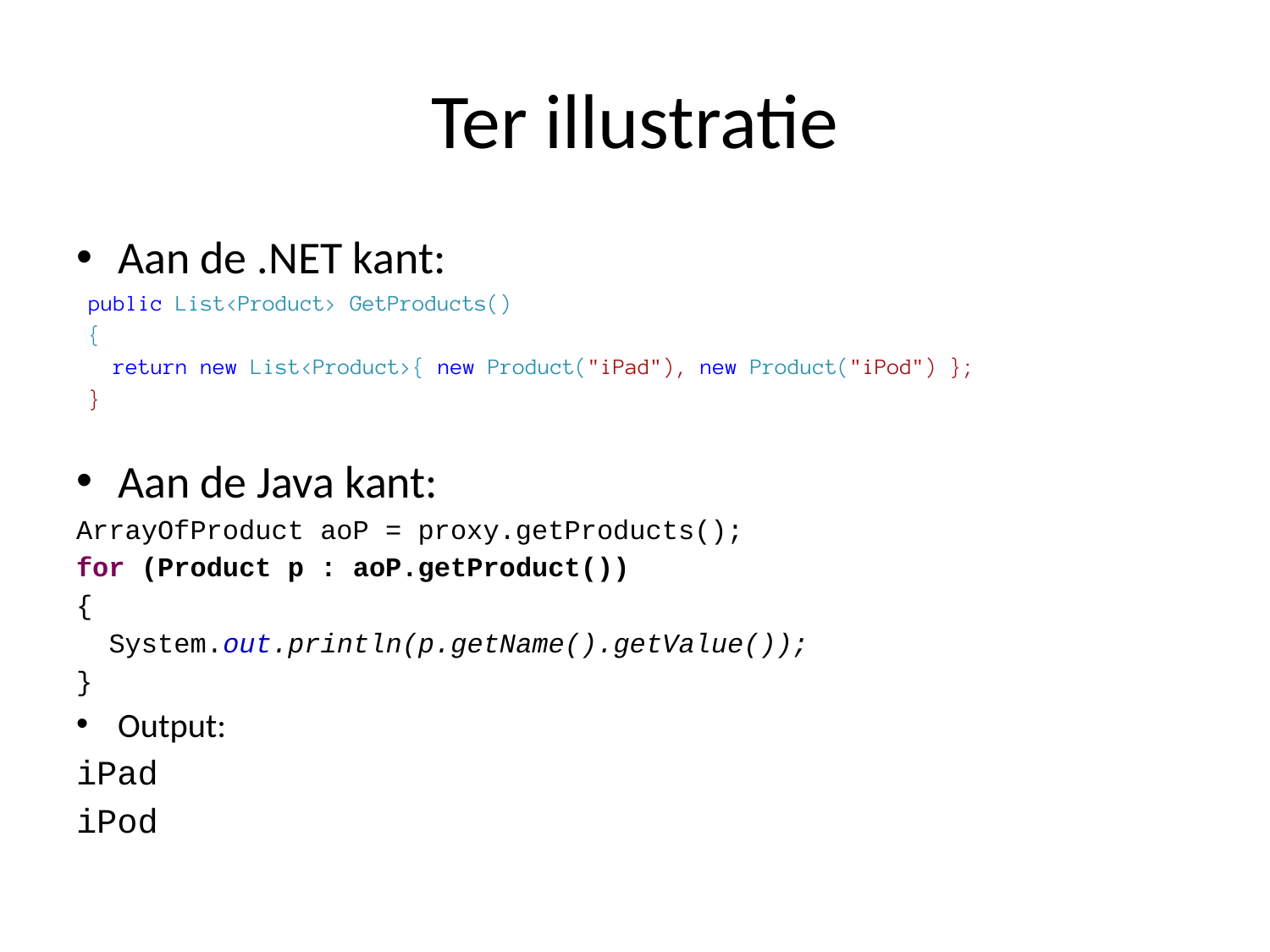

# Ter illustratie
Aan de .NET kant:
 public List<Product> GetProducts()
 {
   return new List<Product>{ new Product("iPad"), new Product("iPod") };
 }

Aan de Java kant:
ArrayOfProduct aoP = proxy.getProducts();
for (Product p : aoP.getProduct())
{
  System.out.println(p.getName().getValue());
}
Output:
iPad
iPod